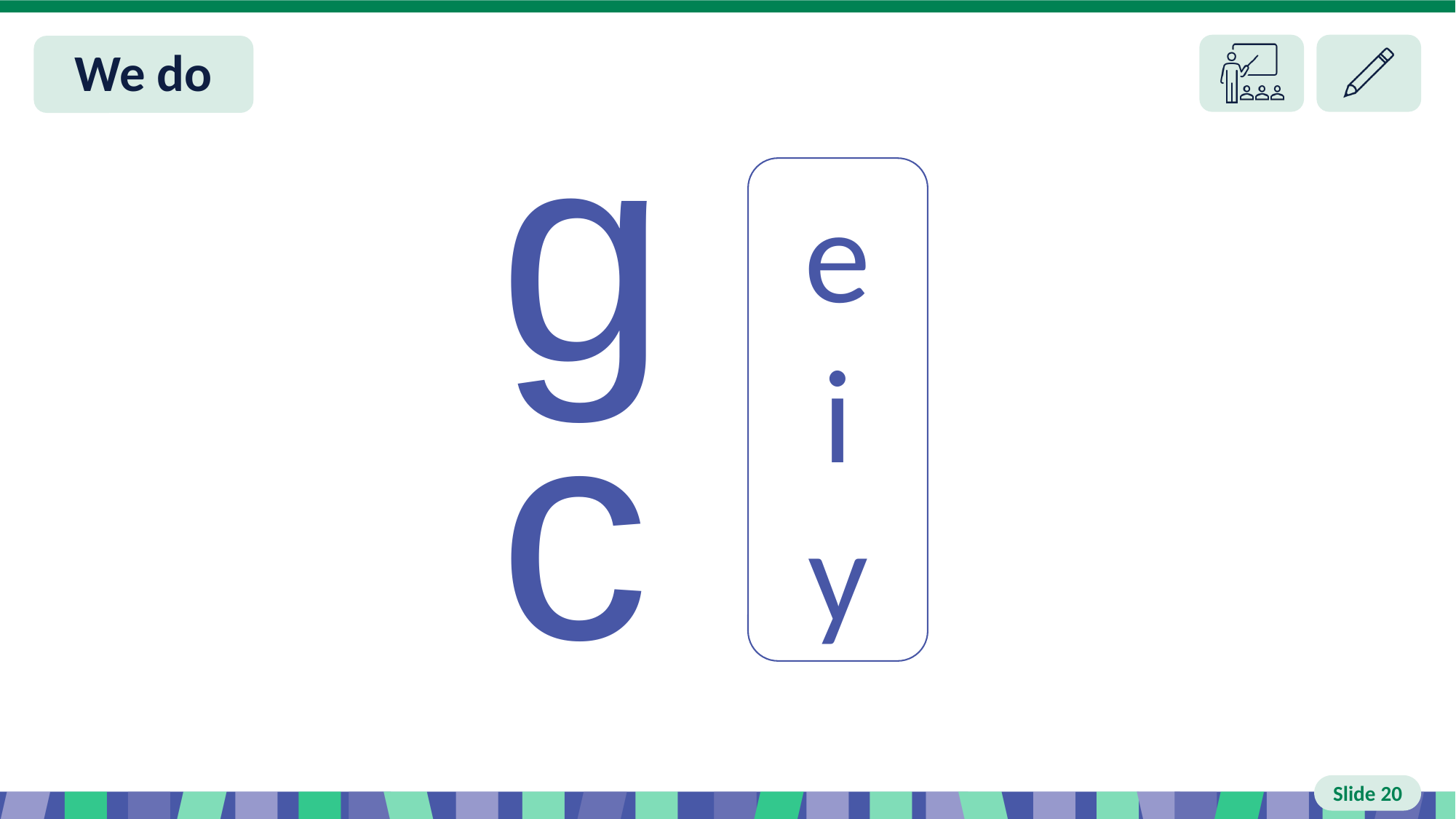

# Slide 20 We do
g

e
i
y
c